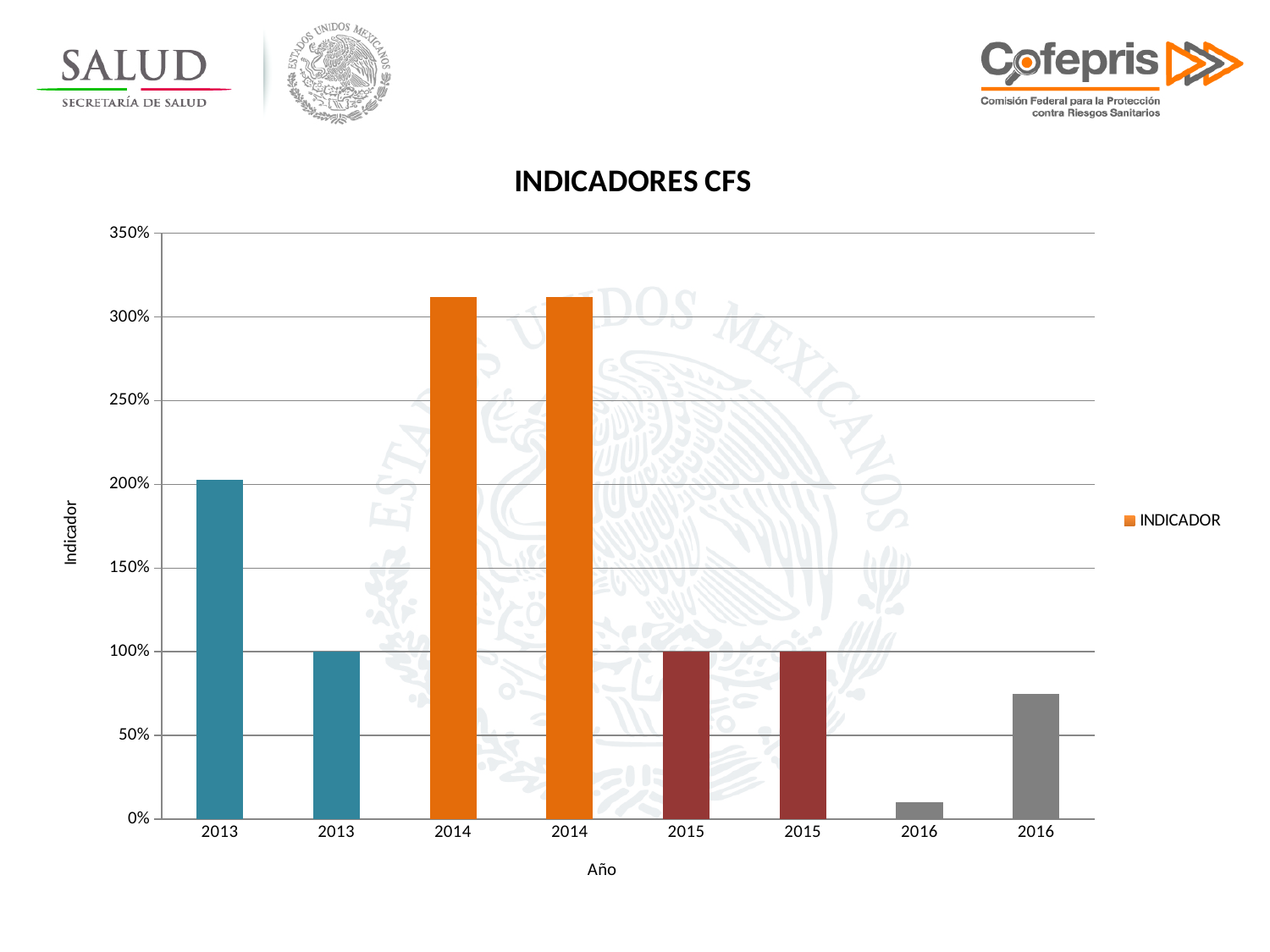

### Chart: INDICADORES CFS

| Category | INDICADOR |
|---|---|
| 2013 | 2.0267 |
| 2013 | 1.0 |
| 2014 | 3.1168 |
| 2014 | 3.1168 |
| 2015 | 1.0 |
| 2015 | 1.0 |
| 2016 | 0.1 |
| 2016 | 0.75 |